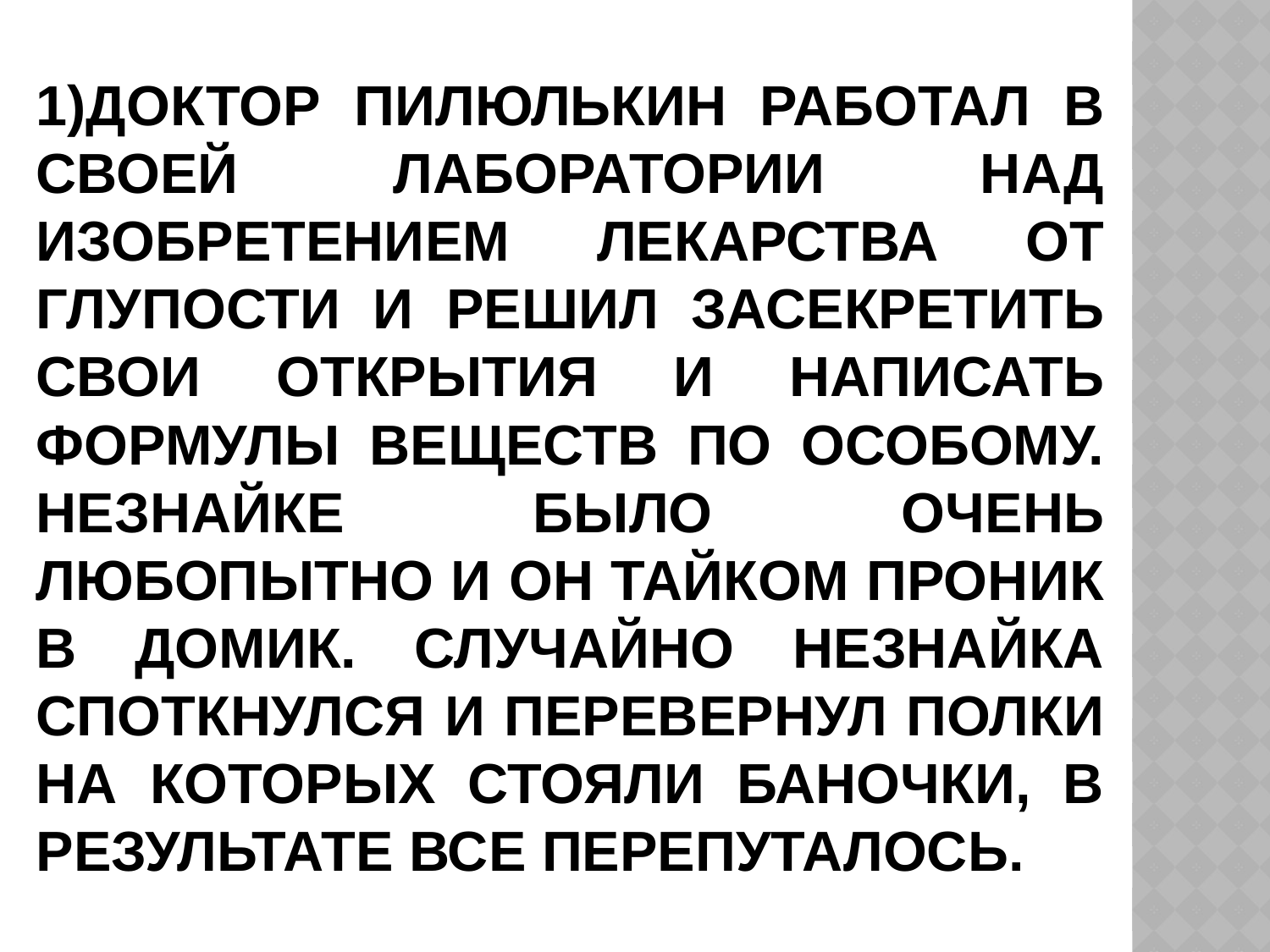

# 1)Доктор Пилюлькин работал в своей лаборатории над изобретением лекарства от глупости и решил засекретить свои открытия и написать формулы веществ по особому. Незнайке было очень любопытно и он тайком проник в домик. Случайно Незнайка споткнулся и перевернул полки на которых стояли баночки, в результате все перепуталось.